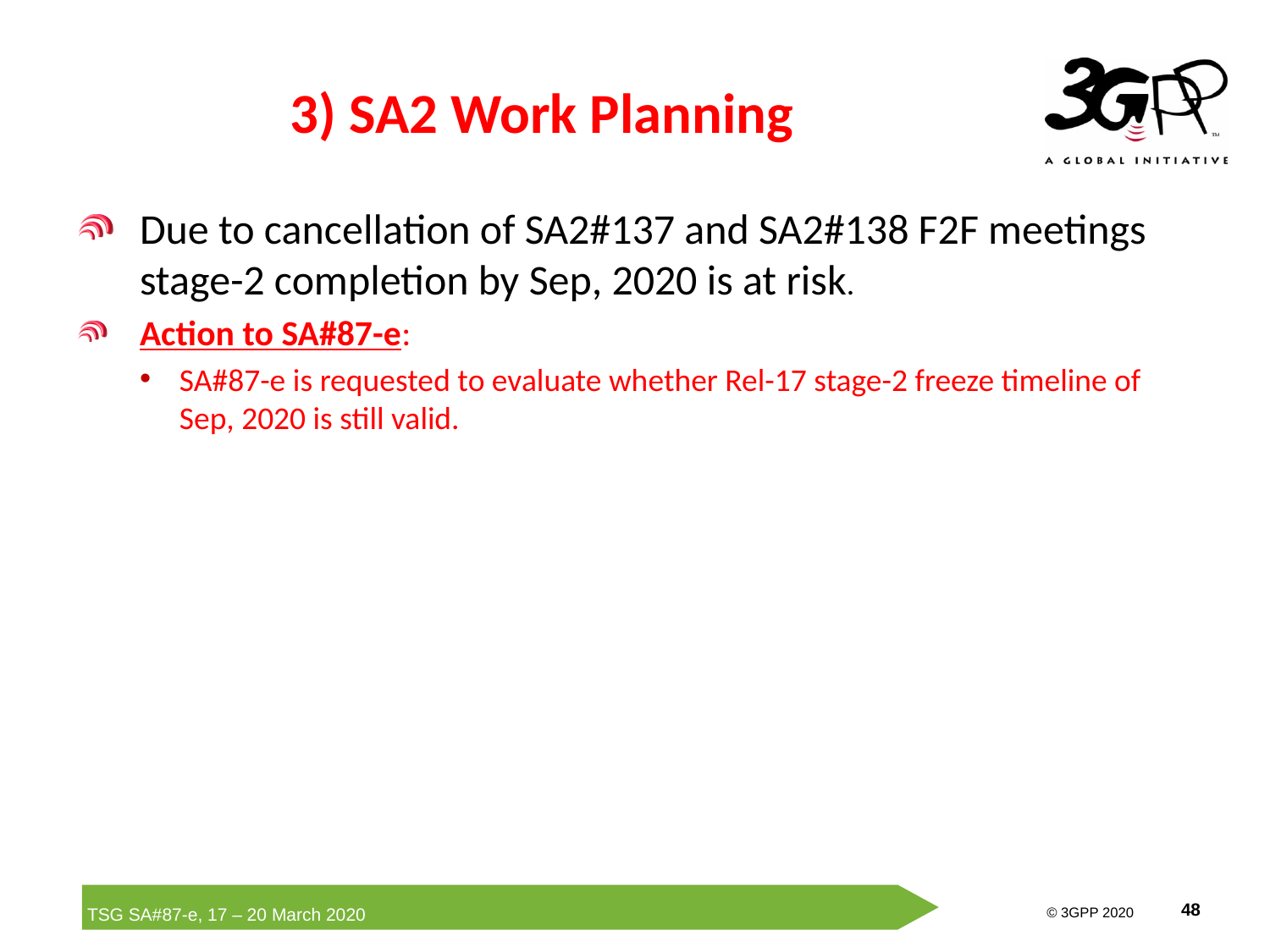

# 3) SA2 Work Planning
Due to cancellation of SA2#137 and SA2#138 F2F meetings stage-2 completion by Sep, 2020 is at risk.
Action to SA#87-e:
SA#87-e is requested to evaluate whether Rel-17 stage-2 freeze timeline of Sep, 2020 is still valid.